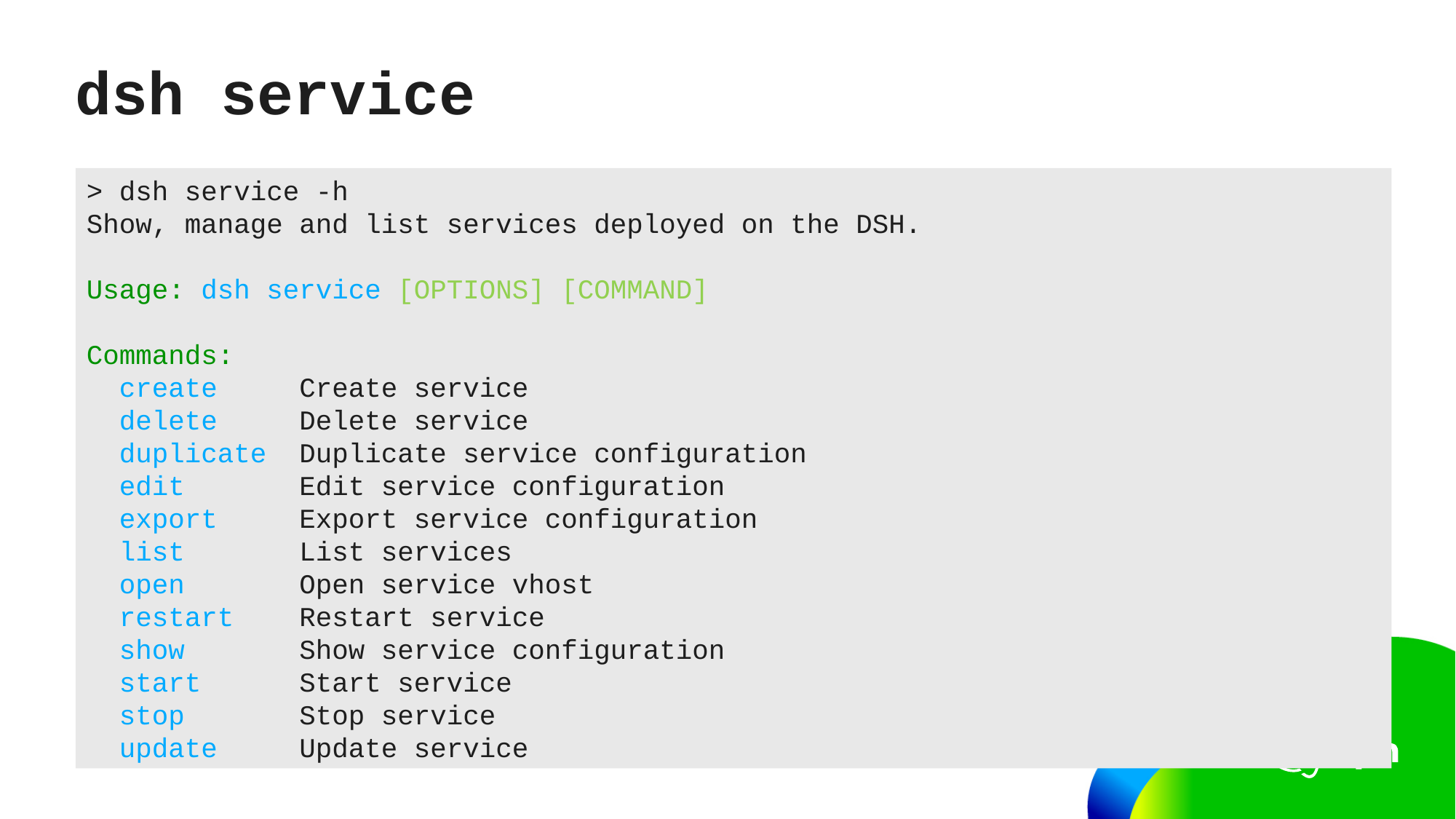

# dsh service
> dsh service -h
Show, manage and list services deployed on the DSH.

Usage: dsh service [OPTIONS] [COMMAND]

Commands:
  create     Create service
  delete     Delete service
  duplicate  Duplicate service configuration
  edit       Edit service configuration
  export     Export service configuration
  list       List services
  open       Open service vhost
  restart    Restart service
  show       Show service configuration
  start      Start service
  stop       Stop service
  update     Update service